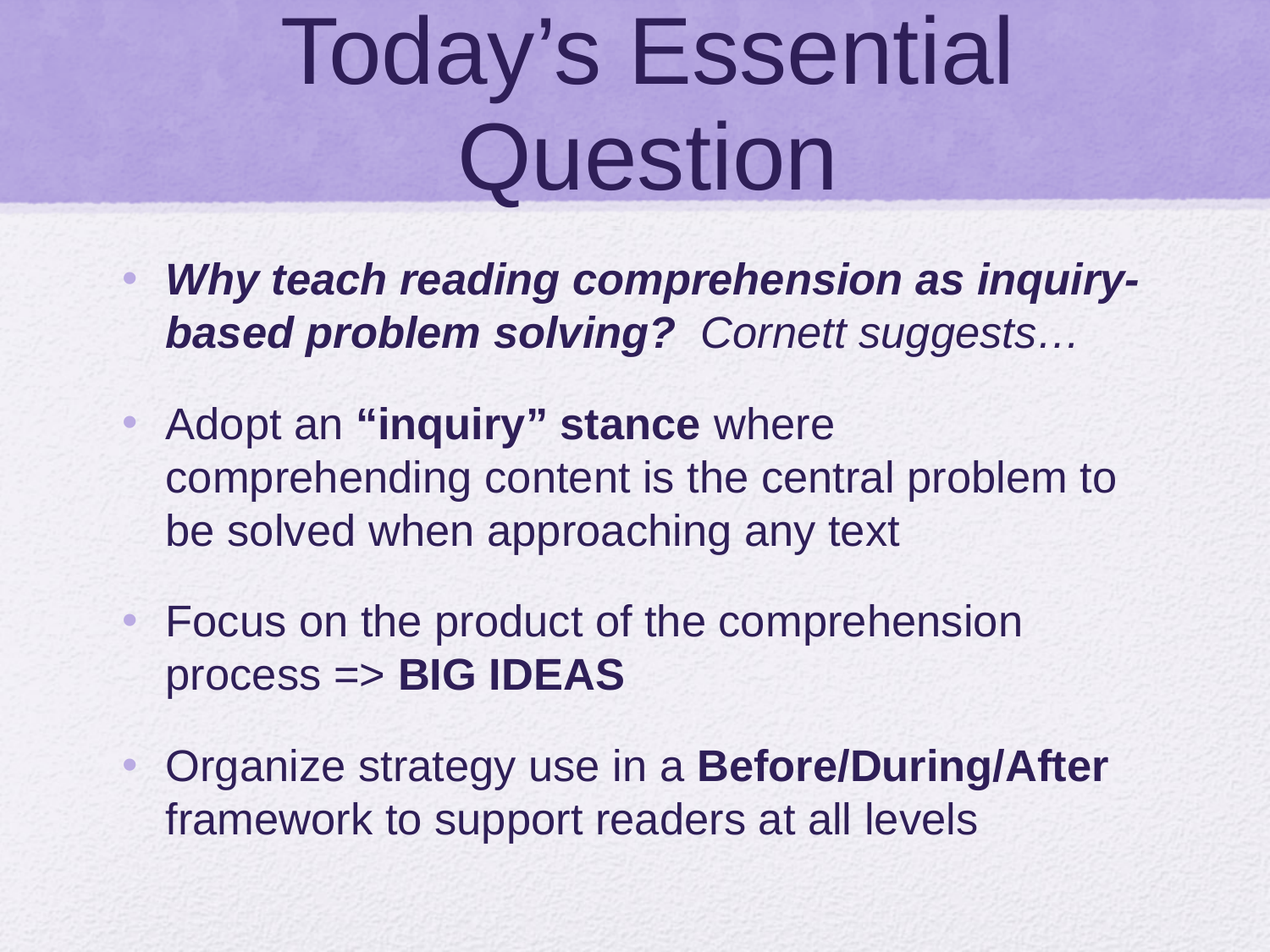

# Today’s Essential Question
Why teach reading comprehension as inquiry-based problem solving?  Cornett suggests…
Adopt an “inquiry” stance where comprehending content is the central problem to be solved when approaching any text
Focus on the product of the comprehension process => BIG IDEAS
Organize strategy use in a Before/During/After framework to support readers at all levels